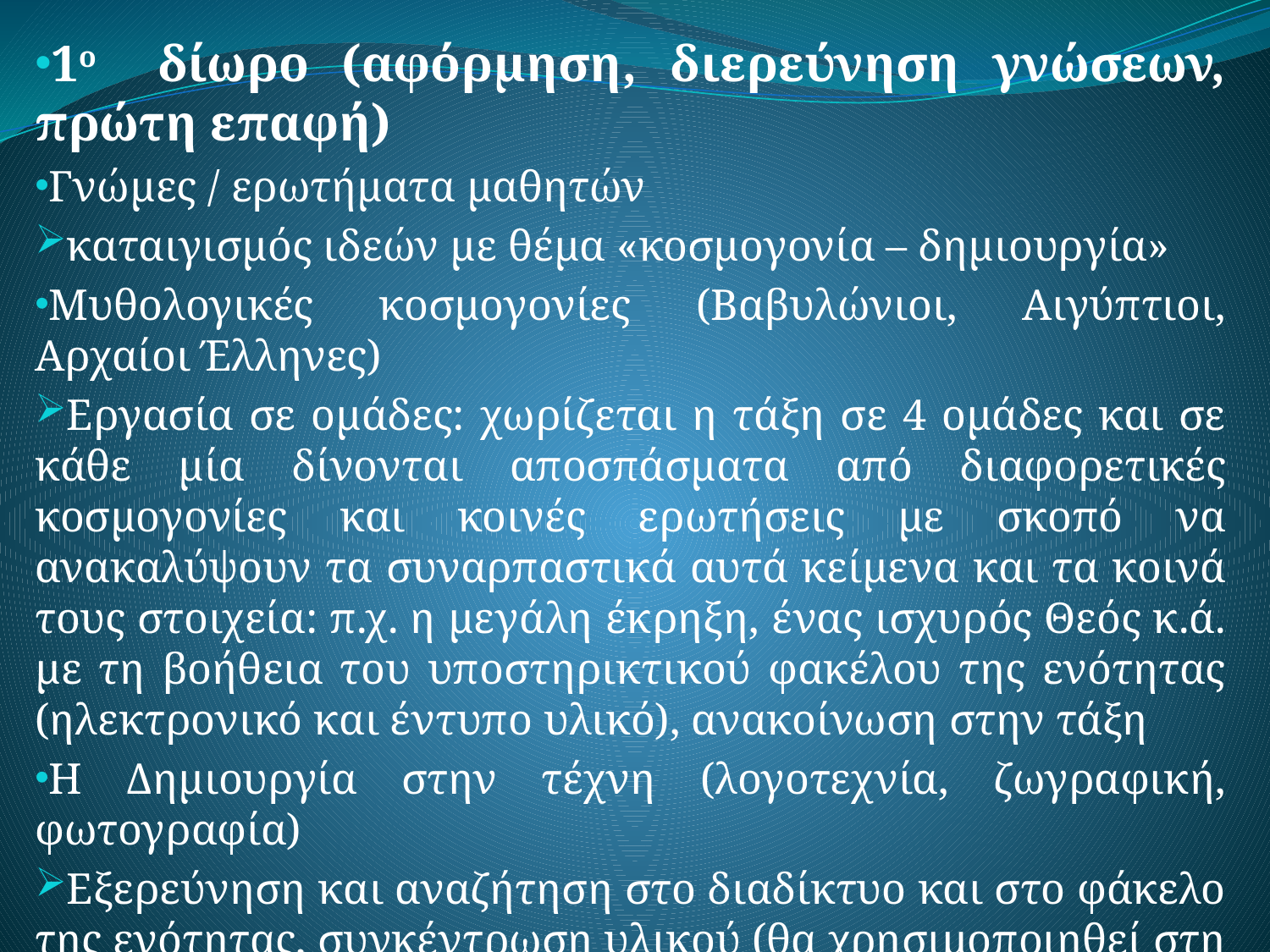

1ο  δίωρο (αφόρμηση, διερεύνηση γνώσεων, πρώτη επαφή)
Γνώμες / ερωτήματα μαθητών
καταιγισμός ιδεών με θέμα «κοσμογονία – δημιουργία»
Μυθολογικές κοσμογονίες (Βαβυλώνιοι, Αιγύπτιοι, Αρχαίοι Έλληνες)
Εργασία σε ομάδες: χωρίζεται η τάξη σε 4 ομάδες και σε κάθε μία δίνονται αποσπάσματα από διαφορετικές κοσμογονίες και κοινές ερωτήσεις με σκοπό να ανακαλύψουν τα συναρπαστικά αυτά κείμενα και τα κοινά τους στοιχεία: π.χ. η μεγάλη έκρηξη, ένας ισχυρός Θεός κ.ά. με τη βοήθεια του υποστηρικτικού φακέλου της ενότητας (ηλεκτρονικό και έντυπο υλικό), ανακοίνωση στην τάξη
Η Δημιουργία στην τέχνη (λογοτεχνία, ζωγραφική, φωτογραφία)
Εξερεύνηση και αναζήτηση στο διαδίκτυο και στο φάκελο της ενότητας, συγκέντρωση υλικού (θα χρησιμοποιηθεί στη συνέχεια)